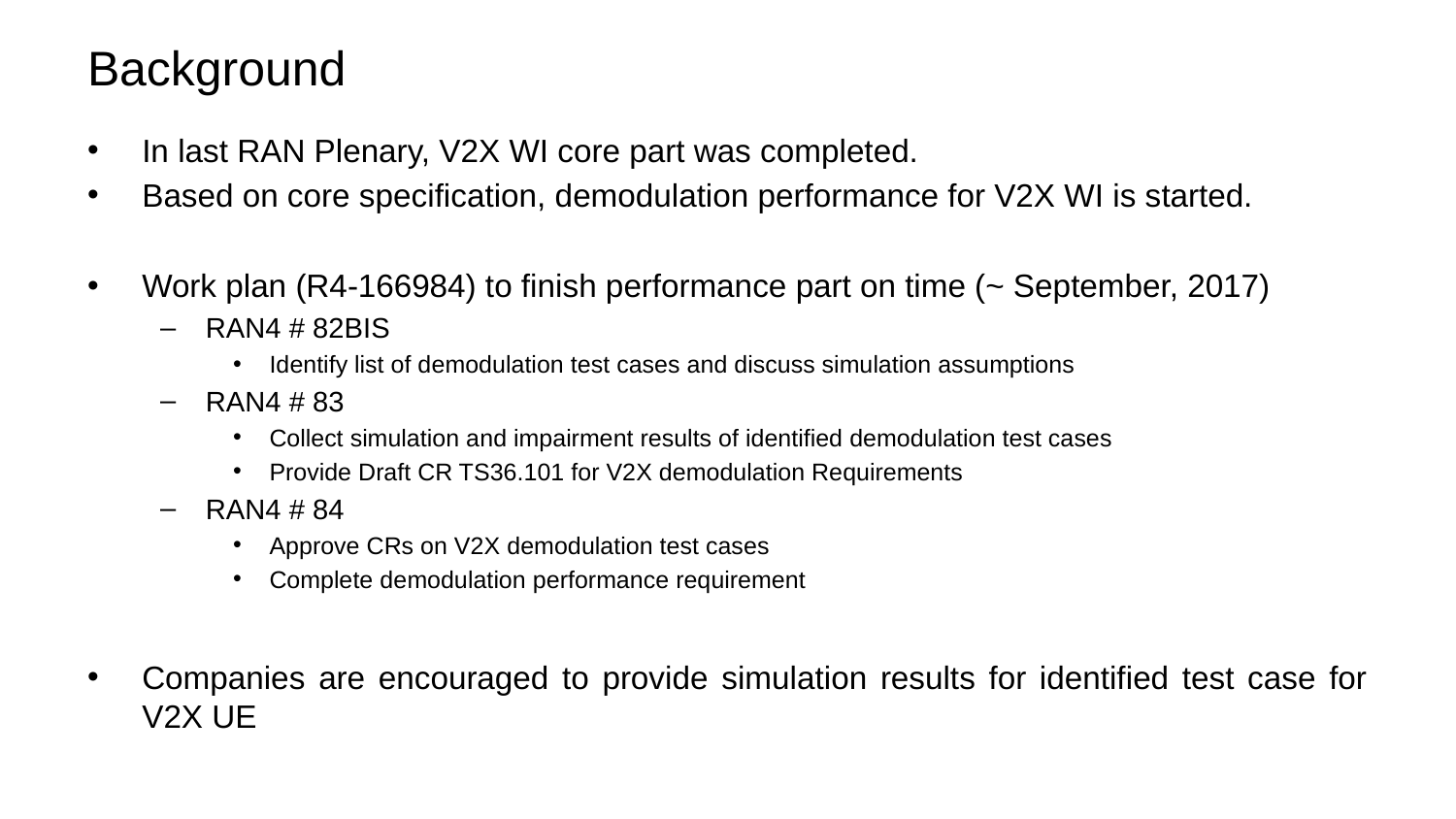

# Background
In last RAN Plenary, V2X WI core part was completed.
Based on core specification, demodulation performance for V2X WI is started.

Work plan (R4-166984) to finish performance part on time (~ September, 2017)
RAN4 # 82BIS
Identify list of demodulation test cases and discuss simulation assumptions
RAN4 # 83
Collect simulation and impairment results of identified demodulation test cases
Provide Draft CR TS36.101 for V2X demodulation Requirements
RAN4 # 84
Approve CRs on V2X demodulation test cases
Complete demodulation performance requirement

Companies are encouraged to provide simulation results for identified test case for V2X UE